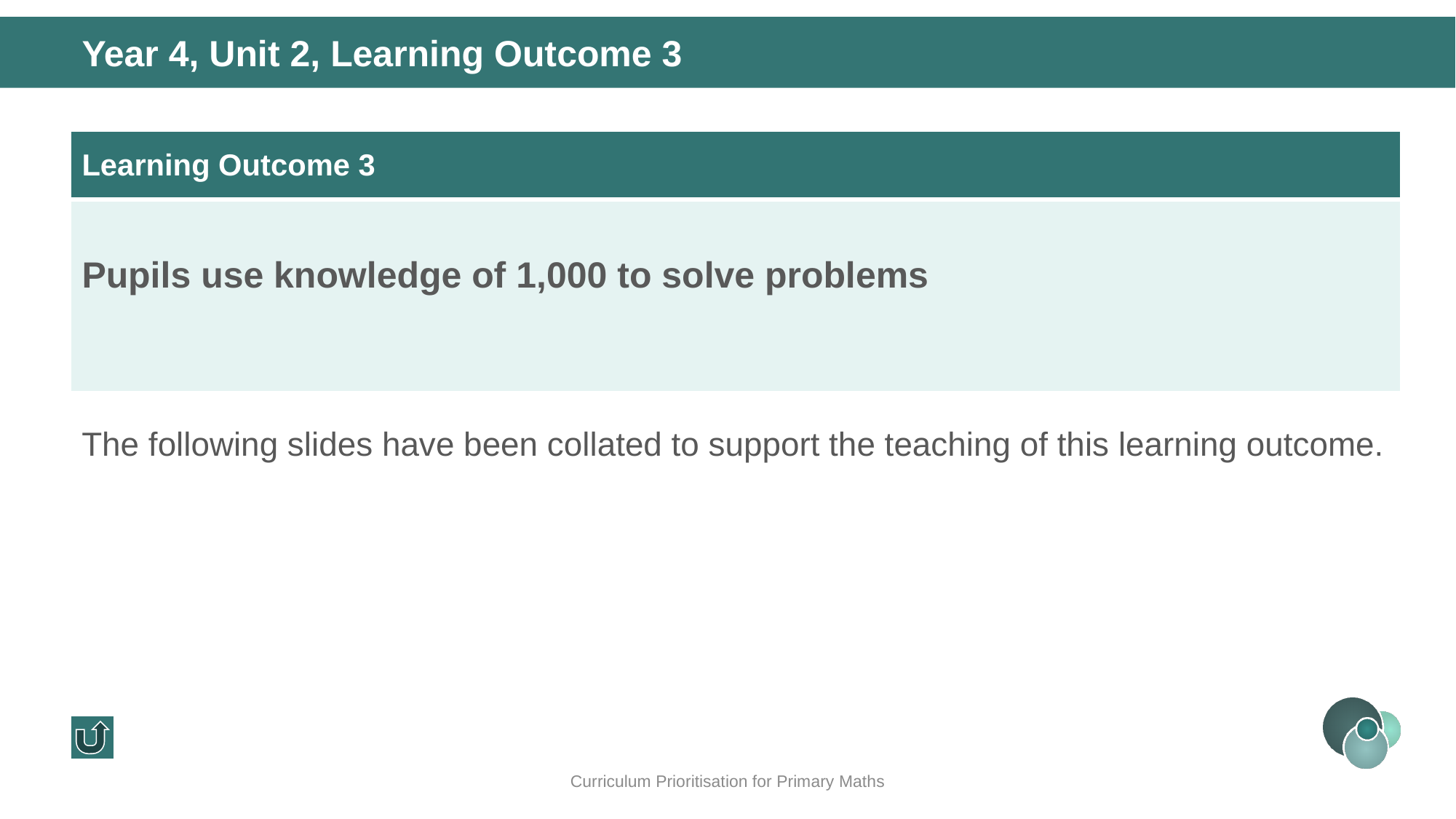

Year 4, Unit 2, Learning Outcome 3
| Learning Outcome 3 |
| --- |
| Pupils use knowledge of 1,000 to solve problems |
The following slides have been collated to support the teaching of this learning outcome.

Curriculum Prioritisation for Primary Maths